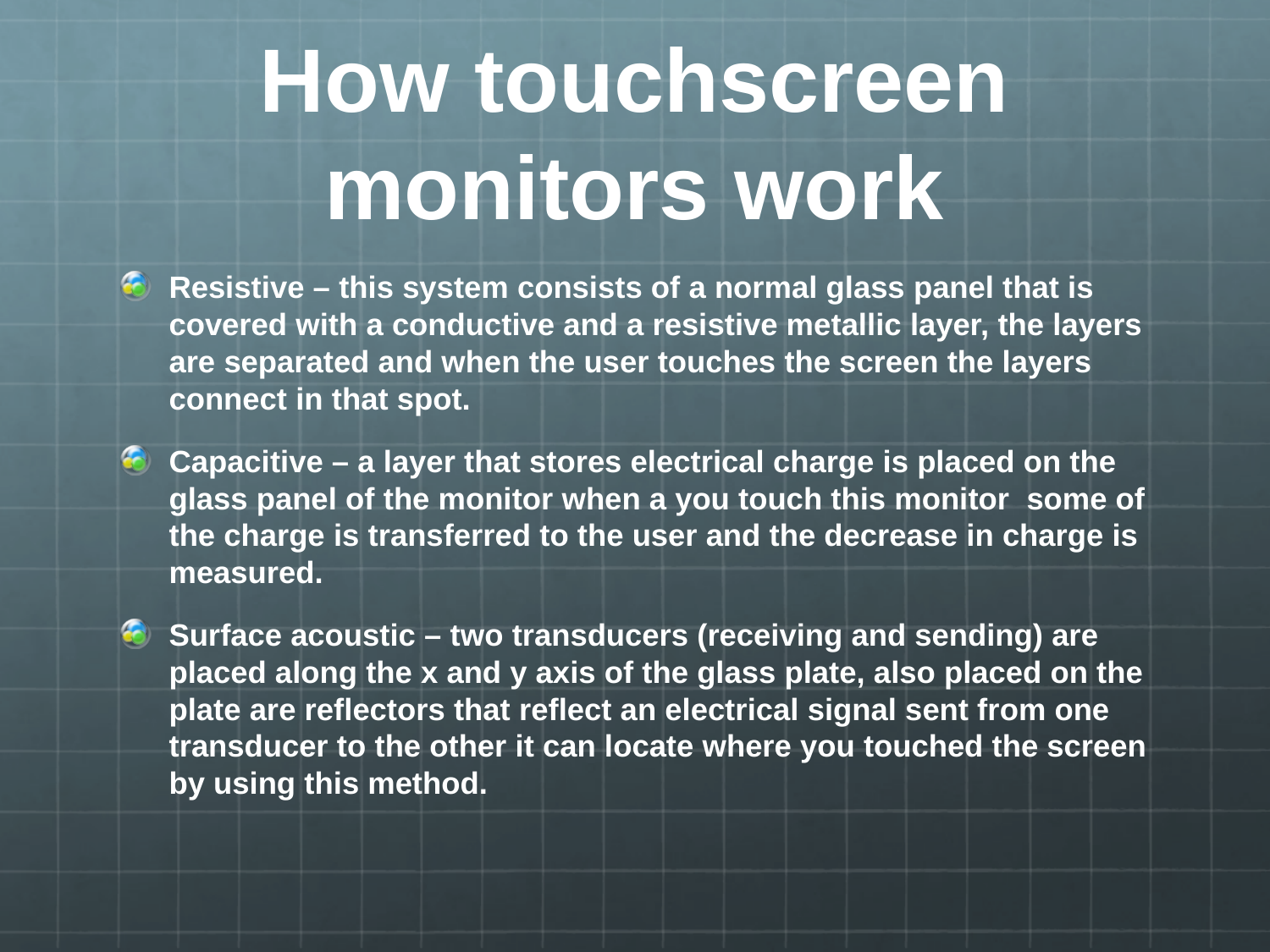

# How touchscreen monitors work
Resistive – this system consists of a normal glass panel that is covered with a conductive and a resistive metallic layer, the layers are separated and when the user touches the screen the layers connect in that spot.
Capacitive – a layer that stores electrical charge is placed on the glass panel of the monitor when a you touch this monitor  some of the charge is transferred to the user and the decrease in charge is measured.
Surface acoustic – two transducers (receiving and sending) are placed along the x and y axis of the glass plate, also placed on the plate are reflectors that reflect an electrical signal sent from one transducer to the other it can locate where you touched the screen by using this method.